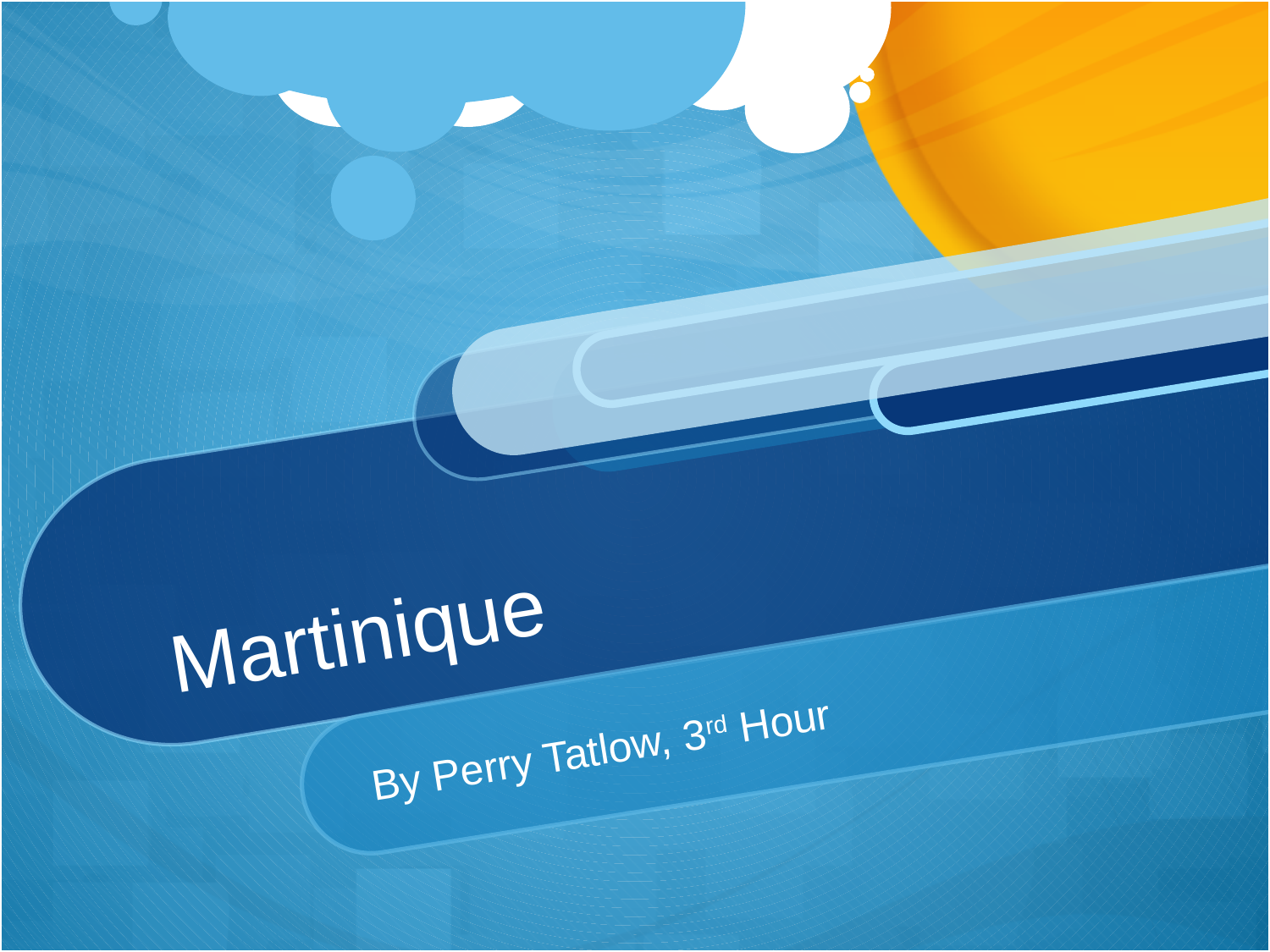

# Martinique
By Perry Tatlow, 3rd Hour